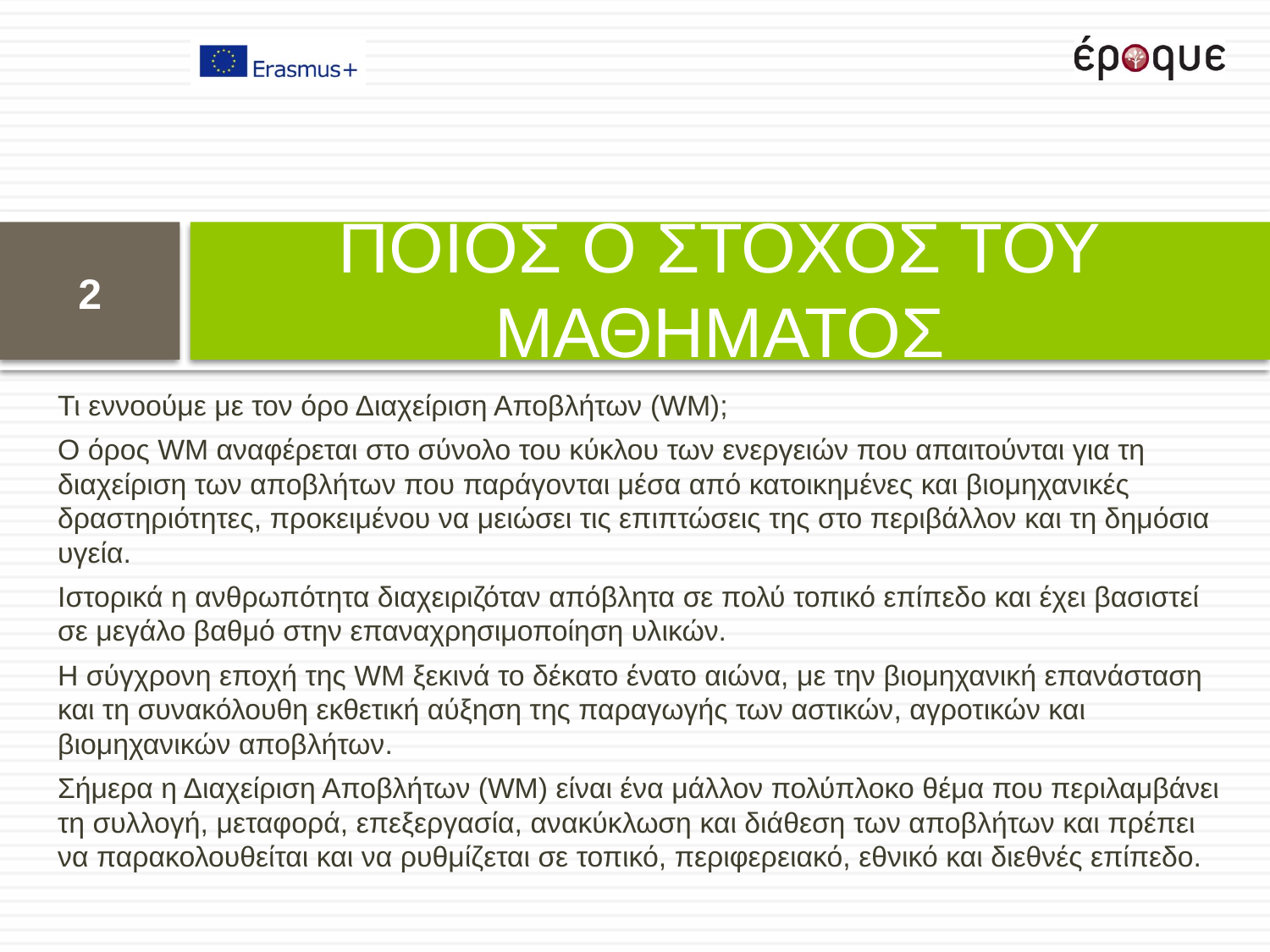

# ΠΟΙΟΣ Ο ΣΤΟΧΟΣ ΤΟΥ ΜΑΘΗΜΑΤΟΣ
2
Τι εννοούμε με τον όρο Διαχείριση Αποβλήτων (WM);
Ο όρος WM αναφέρεται στο σύνολο του κύκλου των ενεργειών που απαιτούνται για τη διαχείριση των αποβλήτων που παράγονται μέσα από κατοικημένες και βιομηχανικές δραστηριότητες, προκειμένου να μειώσει τις επιπτώσεις της στο περιβάλλον και τη δημόσια υγεία.
Ιστορικά η ανθρωπότητα διαχειριζόταν απόβλητα σε πολύ τοπικό επίπεδο και έχει βασιστεί σε μεγάλο βαθμό στην επαναχρησιμοποίηση υλικών.
Η σύγχρονη εποχή της WM ξεκινά το δέκατο ένατο αιώνα, με την βιομηχανική επανάσταση και τη συνακόλουθη εκθετική αύξηση της παραγωγής των αστικών, αγροτικών και βιομηχανικών αποβλήτων.
Σήμερα η Διαχείριση Αποβλήτων (WM) είναι ένα μάλλον πολύπλοκο θέμα που περιλαμβάνει τη συλλογή, μεταφορά, επεξεργασία, ανακύκλωση και διάθεση των αποβλήτων και πρέπει να παρακολουθείται και να ρυθμίζεται σε τοπικό, περιφερειακό, εθνικό και διεθνές επίπεδο.